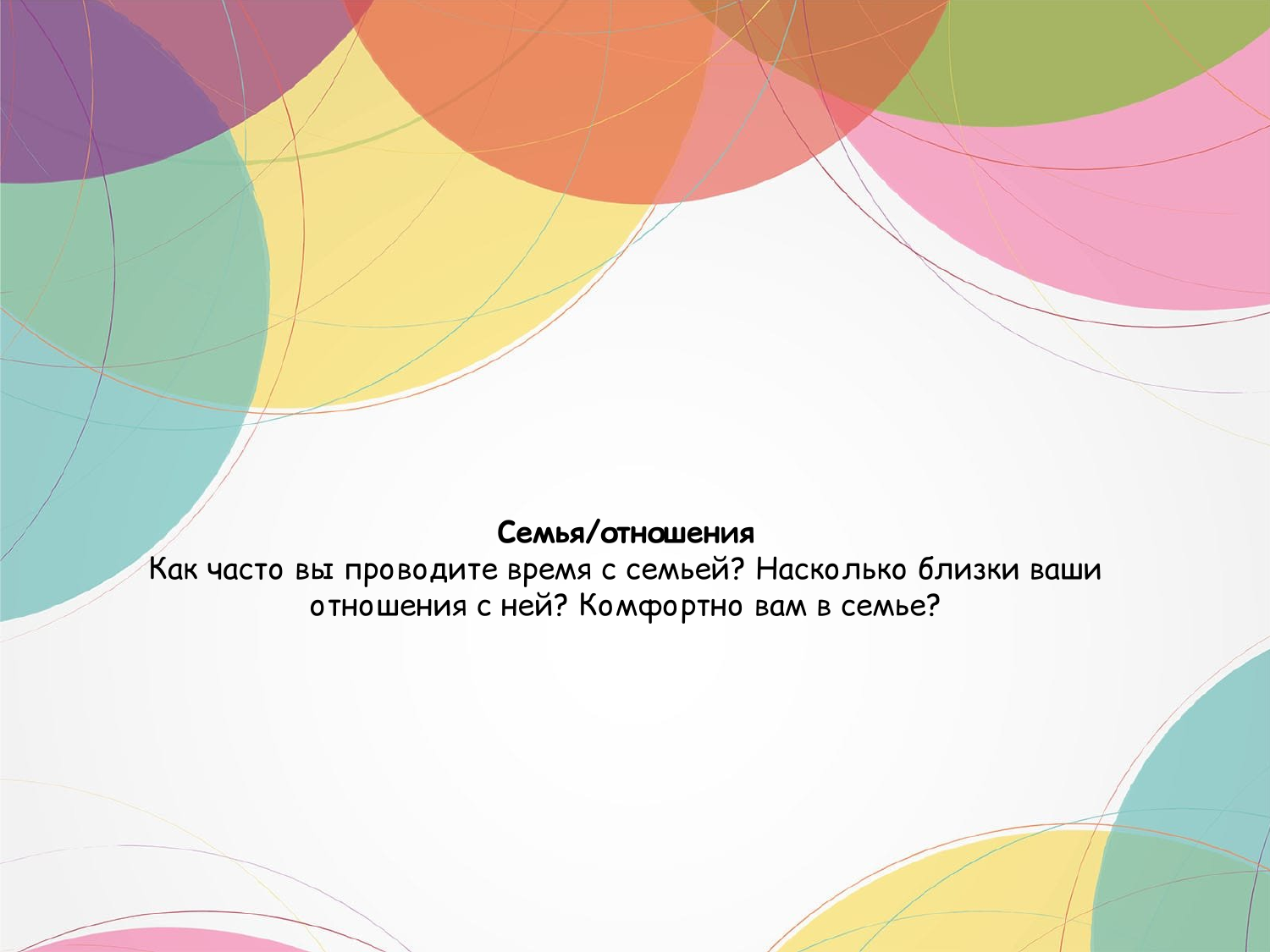

# Семья/отношения Как часто вы проводите время с семьей? Насколько близки ваши отношения с ней? Комфортно вам в семье?